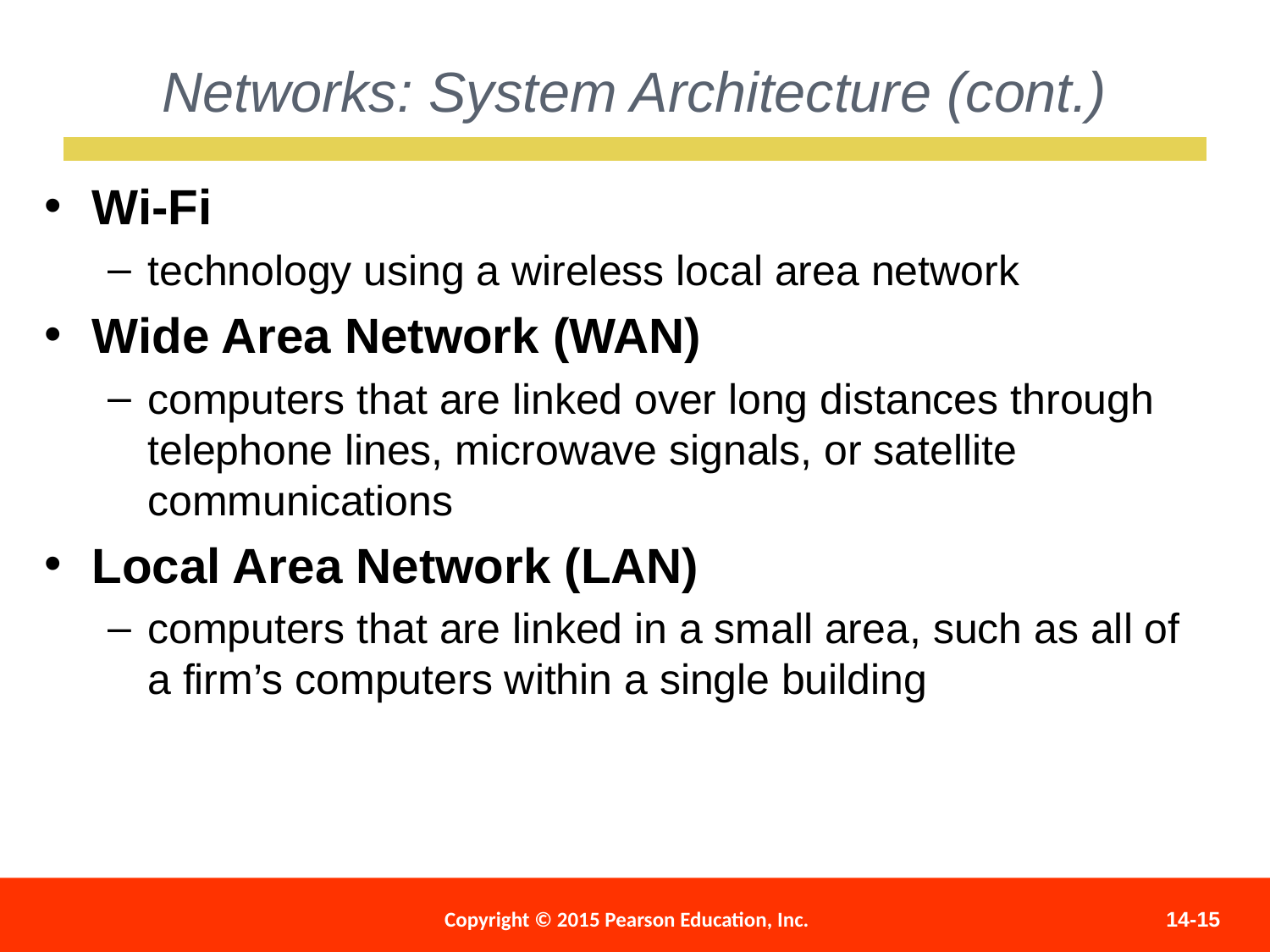

Networks: System Architecture (cont.)
Wi-Fi
technology using a wireless local area network
Wide Area Network (WAN)
computers that are linked over long distances through telephone lines, microwave signals, or satellite communications
Local Area Network (LAN)
computers that are linked in a small area, such as all of a firm’s computers within a single building